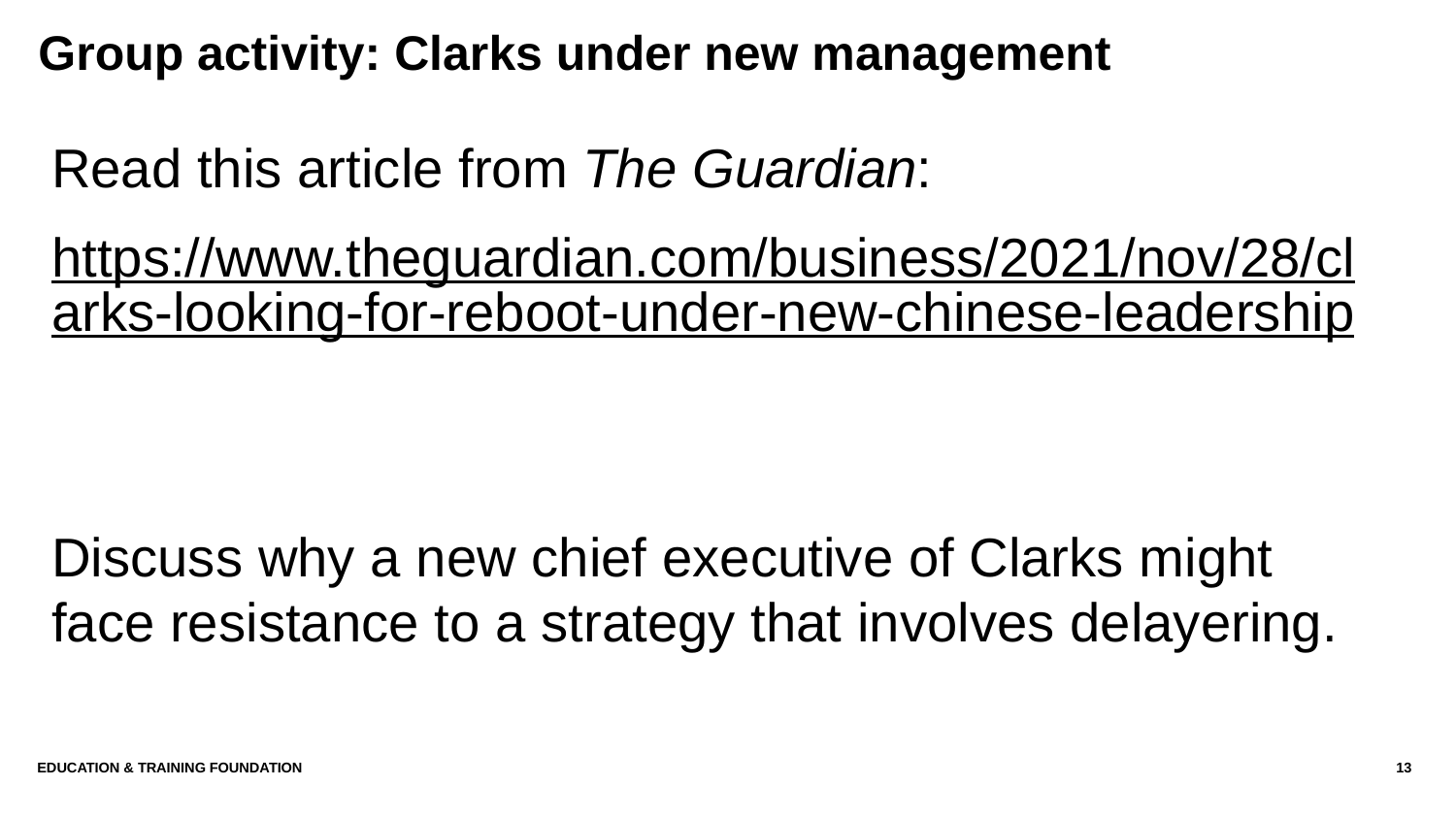

# Group activity: Clarks under new management
Read this article from The Guardian:
https://www.theguardian.com/business/2021/nov/28/clarks-looking-for-reboot-under-new-chinese-leadership

Discuss why a new chief executive of Clarks might face resistance to a strategy that involves delayering.

Education & Training Foundation
13